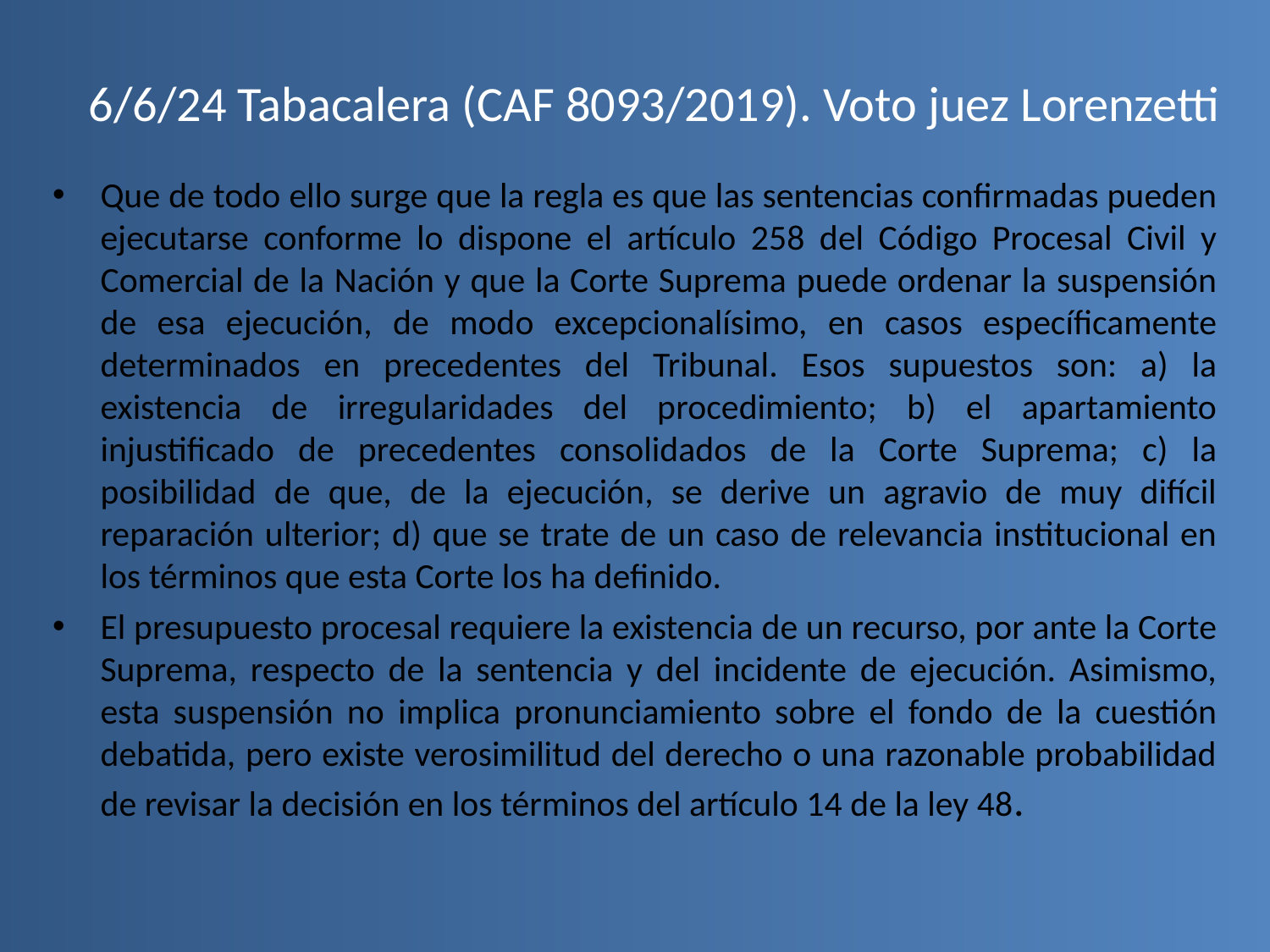

# 6/6/24 Tabacalera (CAF 8093/2019). Voto juez Lorenzetti
Que de todo ello surge que la regla es que las sentencias confirmadas pueden ejecutarse conforme lo dispone el artículo 258 del Código Procesal Civil y Comercial de la Nación y que la Corte Suprema puede ordenar la suspensión de esa ejecución, de modo excepcionalísimo, en casos específicamente determinados en precedentes del Tribunal. Esos supuestos son: a) la existencia de irregularidades del procedimiento; b) el apartamiento injustificado de precedentes consolidados de la Corte Suprema; c) la posibilidad de que, de la ejecución, se derive un agravio de muy difícil reparación ulterior; d) que se trate de un caso de relevancia institucional en los términos que esta Corte los ha definido.
El presupuesto procesal requiere la existencia de un recurso, por ante la Corte Suprema, respecto de la sentencia y del incidente de ejecución. Asimismo, esta suspensión no implica pronunciamiento sobre el fondo de la cuestión debatida, pero existe verosimilitud del derecho o una razonable probabilidad de revisar la decisión en los términos del artículo 14 de la ley 48.